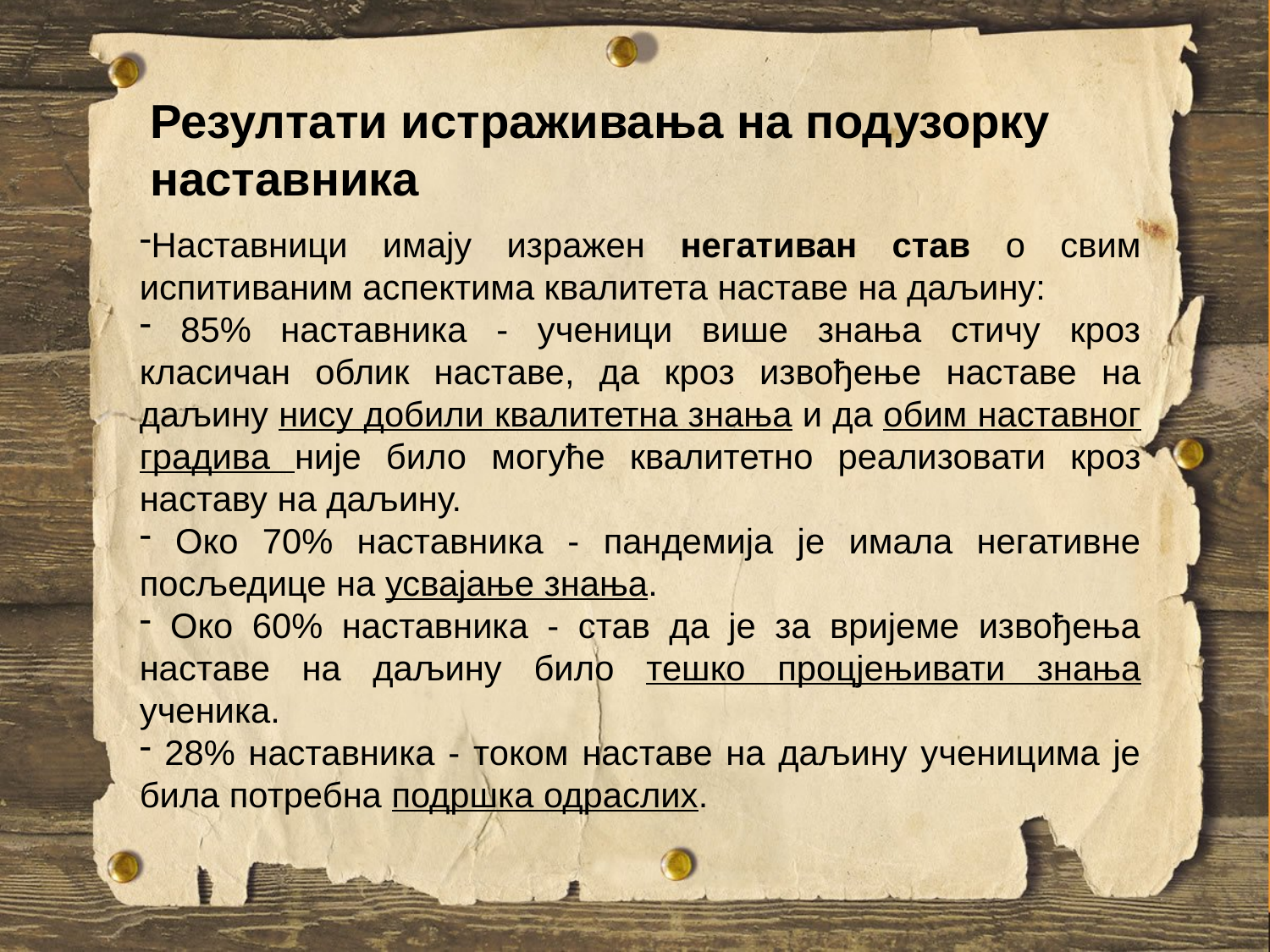

Резултати истраживања на подузорку наставника
Наставници имају изражен негативан став о свим испитиваним аспектима квалитета наставе на даљину:
 85% наставника - ученици више знања стичу кроз класичан облик наставе, да кроз извођење наставе на даљину нису добили квалитетна знања и да обим наставног градива није било могуће квалитетно реализовати кроз наставу на даљину.
 Око 70% наставника - пандемија је имала негативне посљедице на усвајање знања.
 Око 60% наставника - став да је за вријеме извођења наставе на даљину било тешко процјењивати знања ученика.
 28% наставника - током наставе на даљину ученицима је била потребна подршка одраслих.